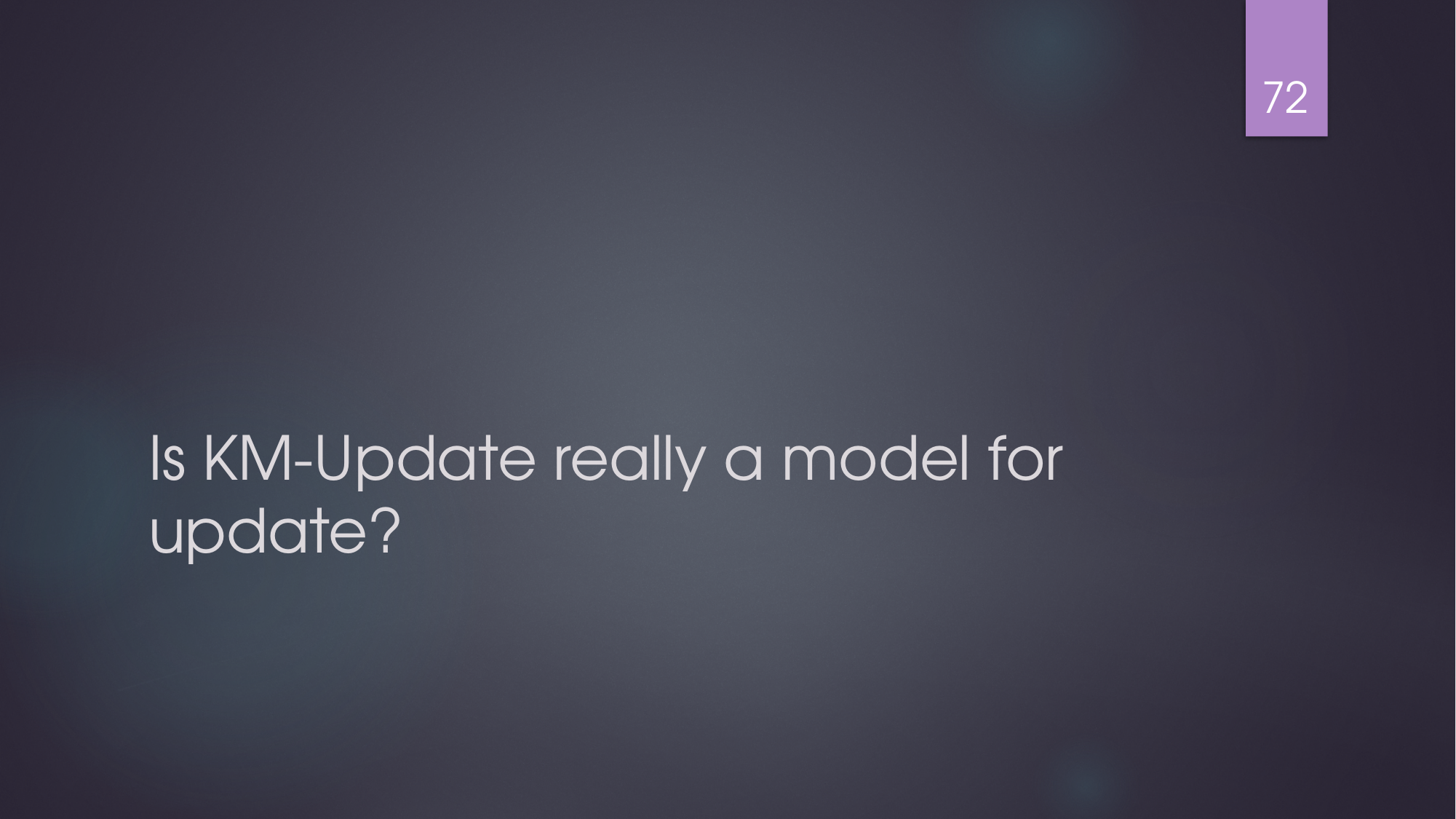

72
# Is KM-Update really a model for update?